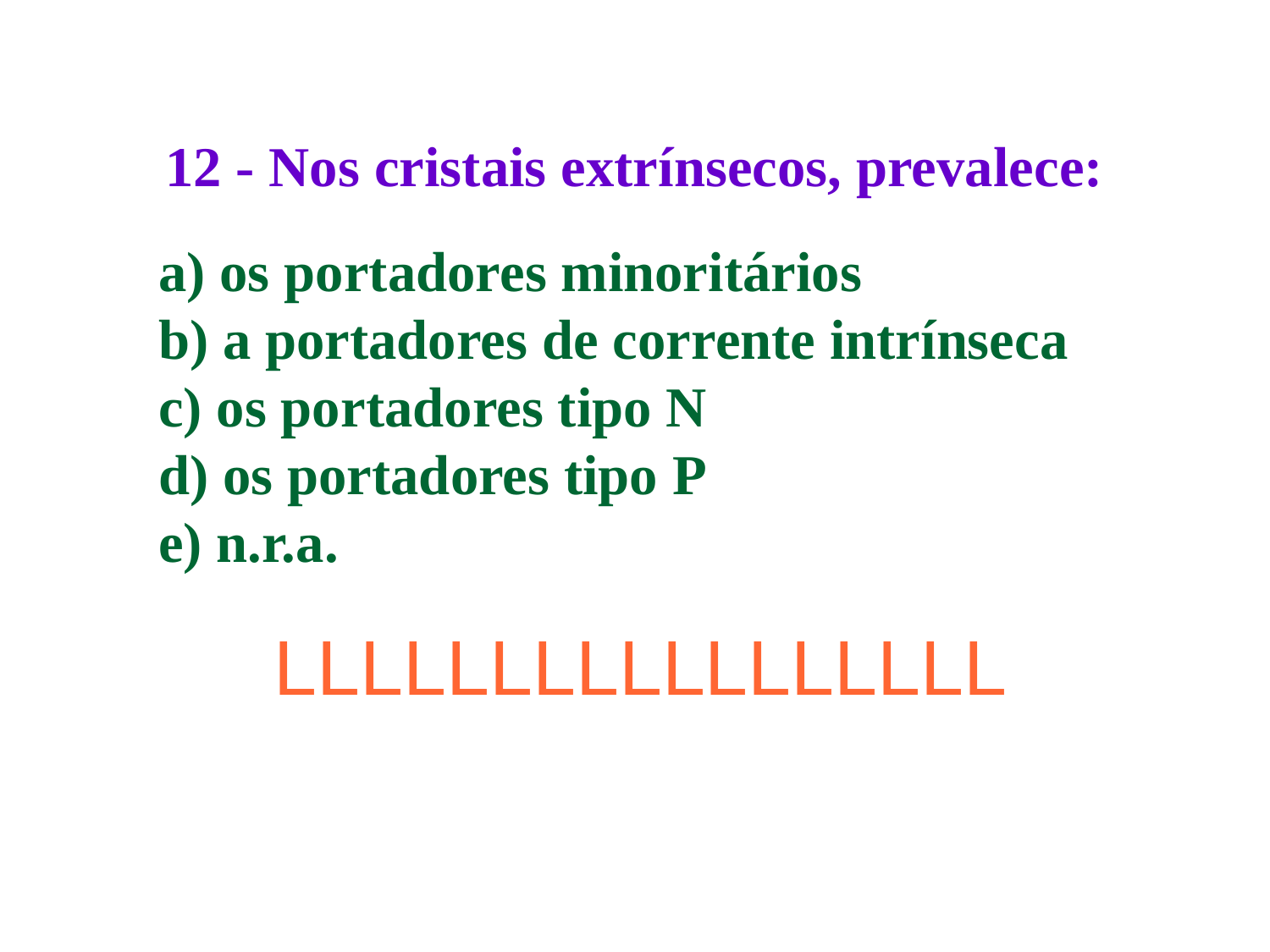

# 12 - Nos cristais extrínsecos, prevalece:
a) os portadores minoritários
b) a portadores de corrente intrínseca
c) os portadores tipo N
d) os portadores tipo P
e) n.r.a.
LLLLLLLLLLLLLLLLL